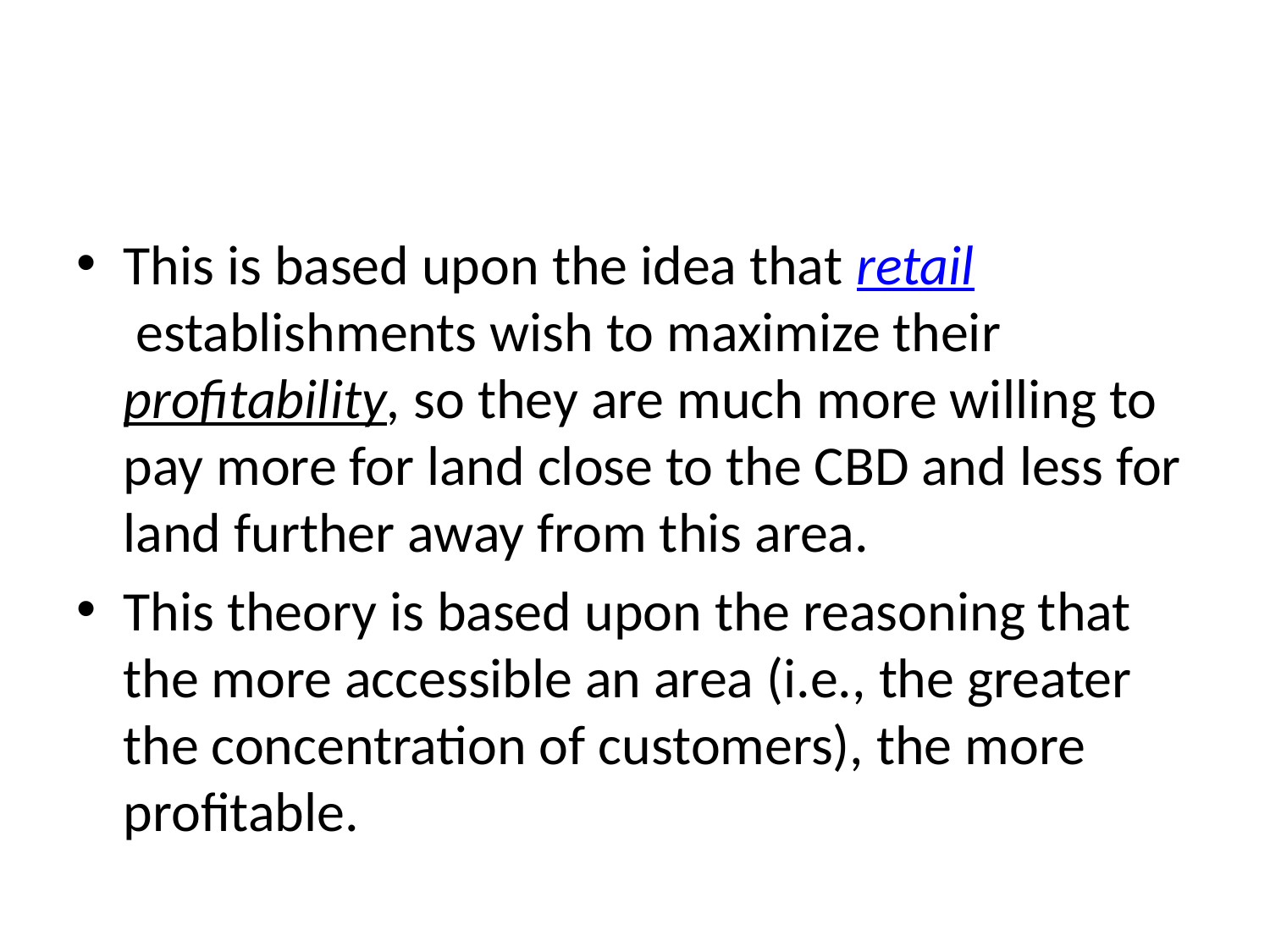

#
This is based upon the idea that retail establishments wish to maximize their profitability, so they are much more willing to pay more for land close to the CBD and less for land further away from this area.
This theory is based upon the reasoning that the more accessible an area (i.e., the greater the concentration of customers), the more profitable.